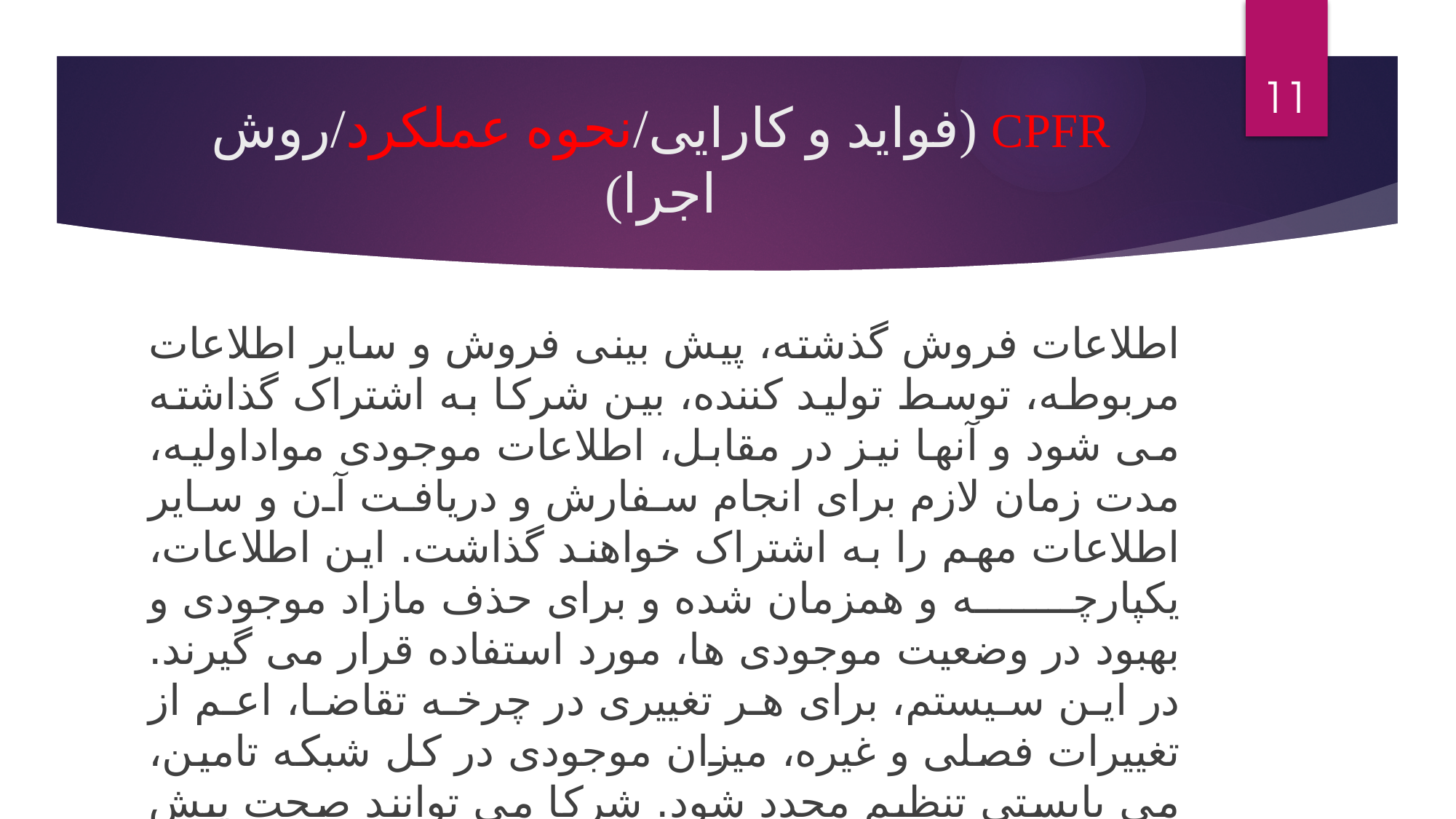

11
# CPFR (فواید و کارایی/نحوه عملکرد/روش اجرا)
اطلاعات فروش گذشته، پیش بینی فروش و سایر اطلاعات مربوطه، توسط تولید کننده، بین شرکا به اشتراک گذاشته می شود و آنها نیز در مقابل، اطلاعات موجودی مواداولیه، مدت زمان لازم برای انجام سفارش و دریافت آن و سایر اطلاعات مهم را به اشتراک خواهند گذاشت. این اطلاعات، یکپارچه و همزمان شده و برای حذف مازاد موجودی و بهبود در وضعیت موجودی ها، مورد استفاده قرار می گیرند. در این سیستم، برای هر تغییری در چرخه تقاضا، اعم از تغییرات فصلی و غیره، میزان موجودی در کل شبکه تامین، می بایستی تنظیم مجدد شود. شرکا می توانند صحت پیش بینی های تقاضا را بدون وقفه مورد بازبینی قرار دهند و خطاها و استثناها را در زمان واقعی اصلاح کنند.